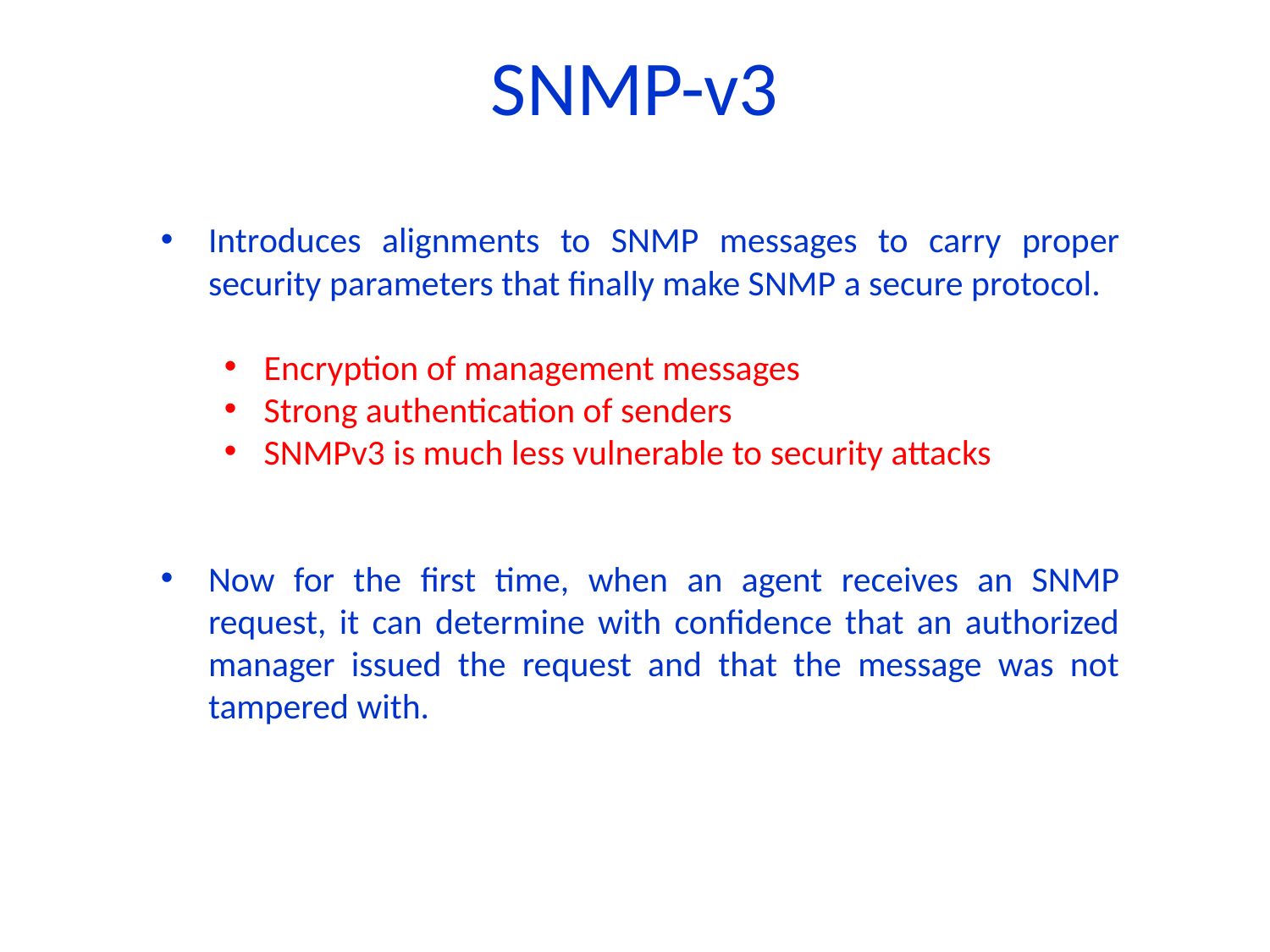

SNMP-v3
Introduces alignments to SNMP messages to carry proper security parameters that finally make SNMP a secure protocol.

Encryption of management messages
Strong authentication of senders
SNMPv3 is much less vulnerable to security attacks

Now for the first time, when an agent receives an SNMP request, it can determine with confidence that an authorized manager issued the request and that the message was not tampered with.